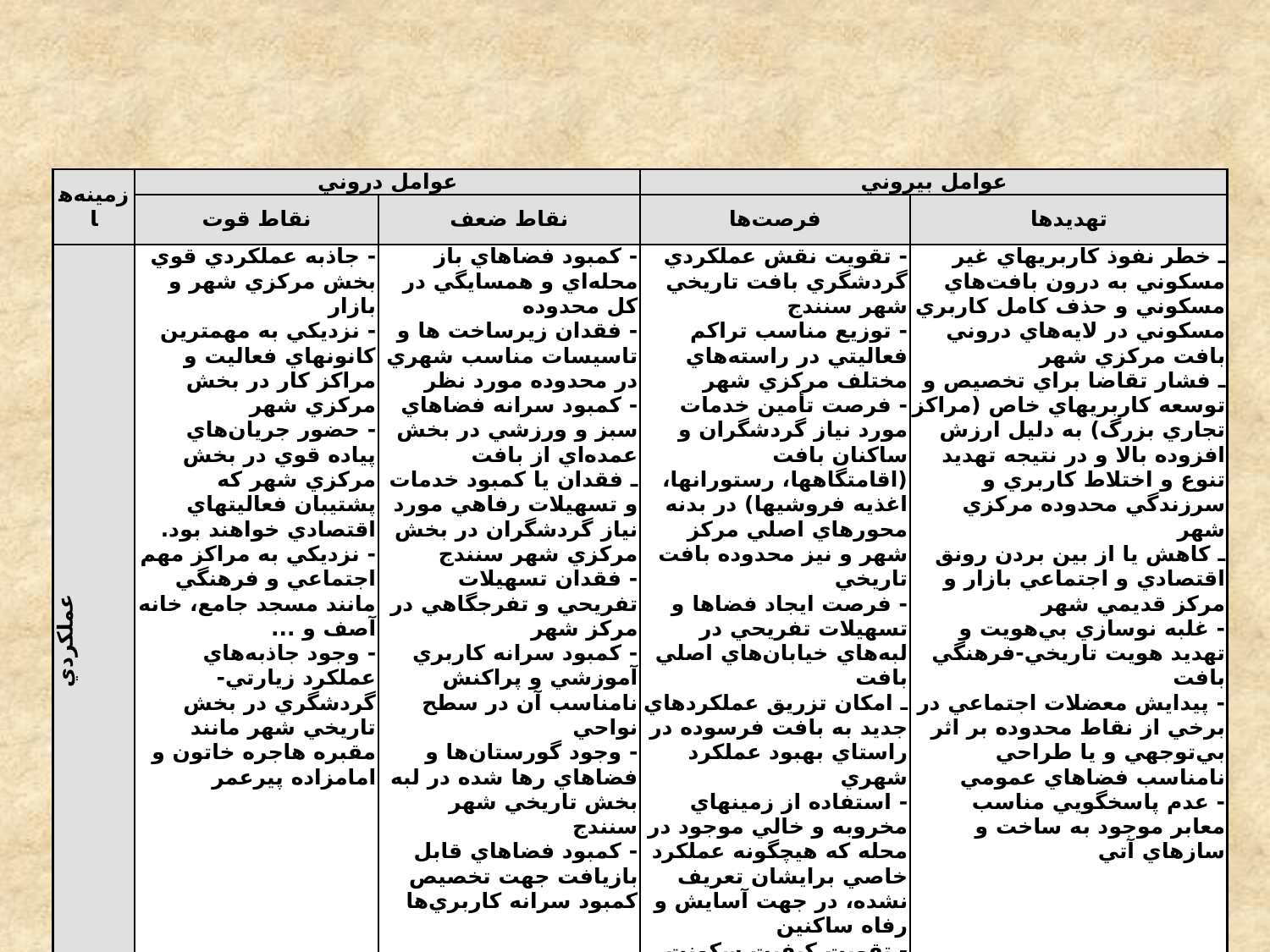

| زمينه‌ها | عوامل دروني |  | عوامل بيروني |  |
| --- | --- | --- | --- | --- |
|  | نقاط قوت | نقاط ضعف | فرصت‌ها | تهديدها |
| عملكردي | - جاذبه عملكردي قوي بخش مركزي شهر و بازار - نزديكي به مهمترين كانونهاي فعاليت و مراكز كار در بخش مركزي شهر - حضور جريان‌هاي پياده قوي در بخش مركزي شهر كه پشتيبان فعاليتهاي اقتصادي خواهند بود. - نزديكي به مراكز مهم اجتماعي و فرهنگي مانند مسجد جامع، خانه آصف و ... - وجود جاذبه‌هاي عملكرد زيارتي-گردشگري در بخش تاريخي شهر مانند مقبره هاجره خاتون و امامزاده پيرعمر | - كمبود فضاهاي باز محله‌اي و همسايگي در كل محدوده - فقدان زيرساخت ها و تاسيسات مناسب شهري در محدوده مورد نظر - كمبود سرانه فضاهاي سبز و ورزشي در بخش عمده‌اي از بافت ـ فقدان يا كمبود خدمات و تسهيلات رفاهي مورد نياز گردشگران در بخش مركزي شهر سنندج - فقدان تسهيلات تفريحي و تفرجگاهي در مركز شهر - كمبود سرانه كاربري آموزشي و پراكنش نامناسب آن در سطح نواحي - وجود گورستان‌ها و فضاهاي رها شده در لبه بخش تاريخي شهر سنندج - كمبود فضاهاي قابل بازيافت جهت تخصيص كمبود سرانه كاربري‌ها | - ‌تقويت نقش عملكردي گردشگري بافت تاريخي شهر سنندج - توزيع مناسب تراكم فعاليتي در راسته‌هاي مختلف مركزي شهر - فرصت تأمين خدمات مورد نياز گردشگران و ساكنان بافت (اقامتگاهها، رستورانها، اغذيه فروشيها) در بدنه محورهاي اصلي مركز شهر و نيز محدوده بافت تاريخي - ‌فرصت ايجاد فضاها و تسهيلات تفريحي در لبه‌هاي خيابان‌هاي اصلي بافت ـ‌ امكان تزريق عملكردهاي جديد به بافت فرسوده در راستاي بهبود عملكرد شهري - استفاده از زمينهاي مخروبه و خالي موجود در محله‌ كه هيچگونه عملكرد خاصي برايشان تعريف نشده، در جهت آسايش و رفاه ساكنين - تقويت كيفيت سكونت در محله با جلوگيري از نفوذ كاربريهاي ناسازگار به داخل بافت مسكوني | ـ خطر نفوذ كاربريهاي غير مسكوني به درون بافت‌هاي مسكوني و حذف كامل كاربري مسكوني در لايه‌هاي دروني بافت مركزي شهر ـ‌ فشار تقاضا براي تخصيص و توسعه كاربريهاي خاص (مراكز تجاري بزرگ) به دليل ارزش افزوده بالا و در نتيجه تهديد تنوع و اختلاط كاربري و سرزندگي محدوده مركزي شهر ـ كاهش يا از بين بردن رونق اقتصادي و اجتماعي بازار و مركز قديمي شهر - غلبه نوسازي بي‌هويت و تهديد هويت تاريخي-فرهنگي بافت - پيدايش معضلات اجتماعي در برخي از نقاط محدوده بر اثر بي‌توجهي و يا طراحي نامناسب فضاهاي عمومي - عدم پاسخگويي مناسب معابر موجود به ساخت و سازهاي آتي |